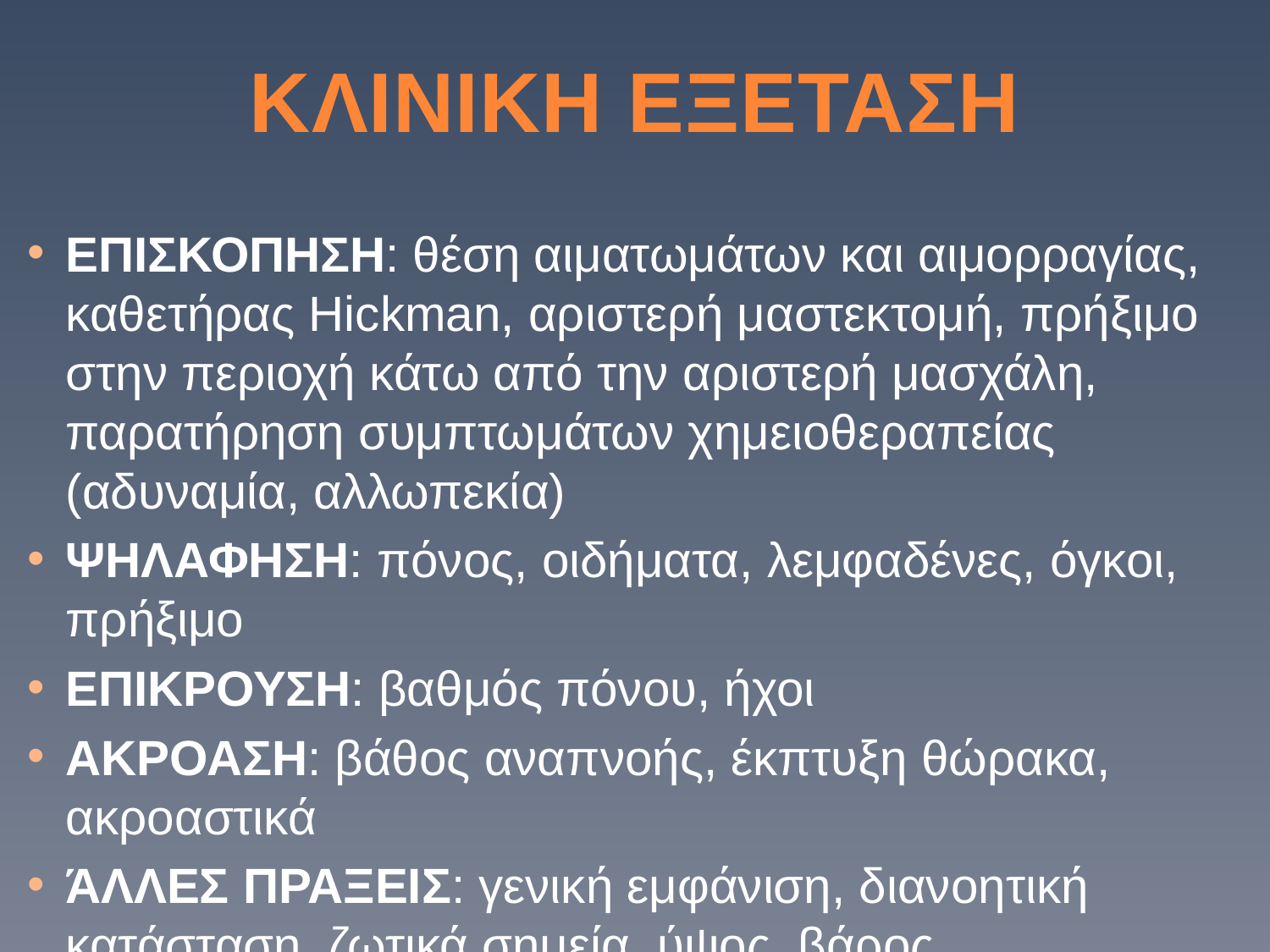

# ΚΛΙΝΙΚΗ ΕΞΕΤΑΣΗ
ΕΠΙΣΚΟΠΗΣΗ: θέση αιματωμάτων και αιμορραγίας, καθετήρας Hickman, αριστερή μαστεκτομή, πρήξιμο στην περιοχή κάτω από την αριστερή μασχάλη, παρατήρηση συμπτωμάτων χημειοθεραπείας (αδυναμία, αλλωπεκία)
ΨΗΛΑΦΗΣΗ: πόνος, οιδήματα, λεμφαδένες, όγκοι, πρήξιμο
ΕΠΙΚΡΟΥΣΗ: βαθμός πόνου, ήχοι
ΑΚΡΟΑΣΗ: βάθος αναπνοής, έκπτυξη θώρακα, ακροαστικά
ΆΛΛΕΣ ΠΡΑΞΕΙΣ: γενική εμφάνιση, διανοητική κατάσταση, ζωτικά σημεία, ύψος, βάρος